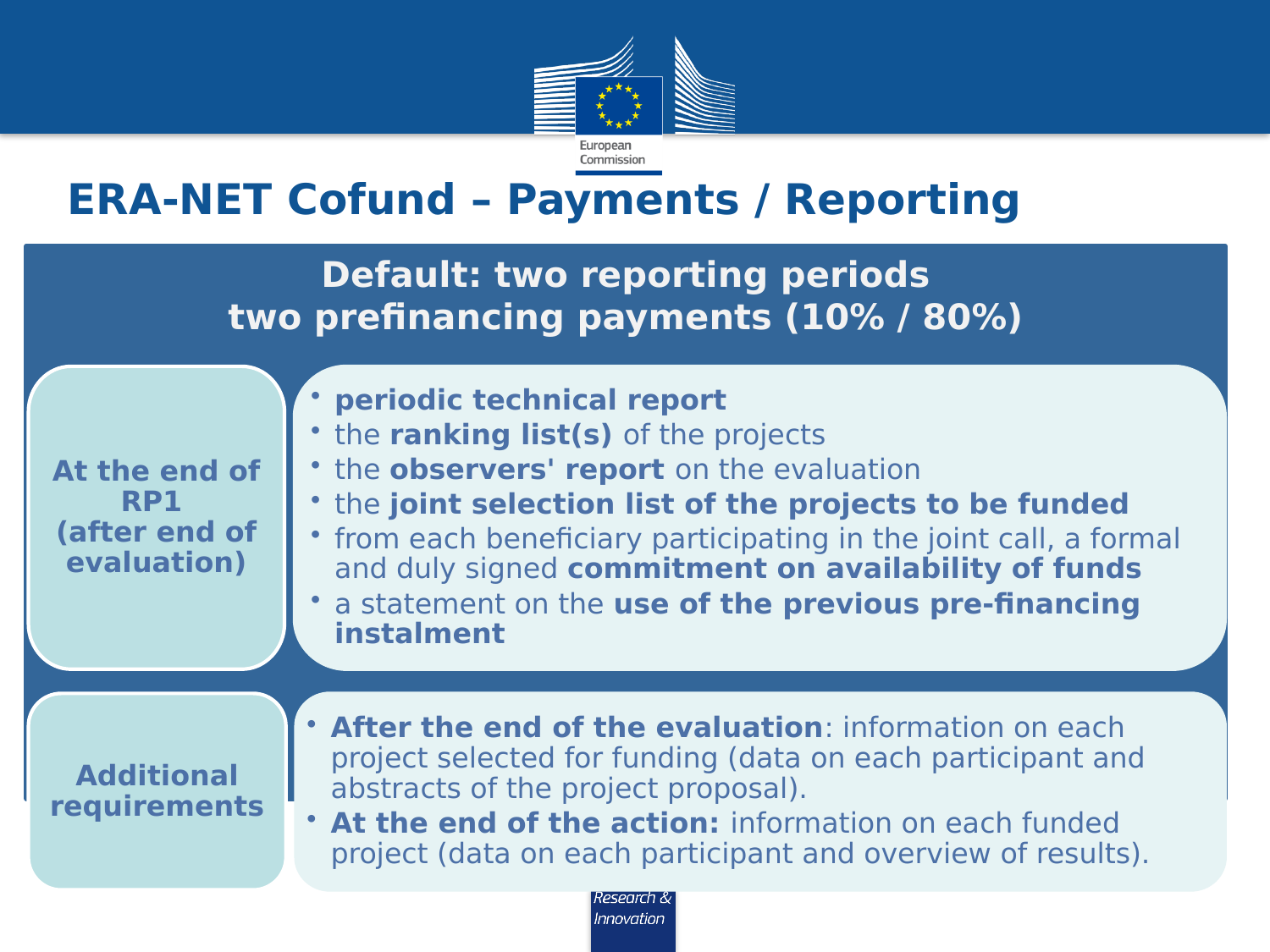

# ERA-NET Cofund – Payments / Reporting
Default: two reporting periods
two prefinancing payments (10% / 80%)
At the end of RP1
(after end of evaluation)
periodic technical report
the ranking list(s) of the projects
the observers' report on the evaluation
the joint selection list of the projects to be funded
from each beneficiary participating in the joint call, a formal and duly signed commitment on availability of funds
a statement on the use of the previous pre-financing instalment
Additional requirements
After the end of the evaluation: information on each project selected for funding (data on each participant and abstracts of the project proposal).
At the end of the action: information on each funded project (data on each participant and overview of results).